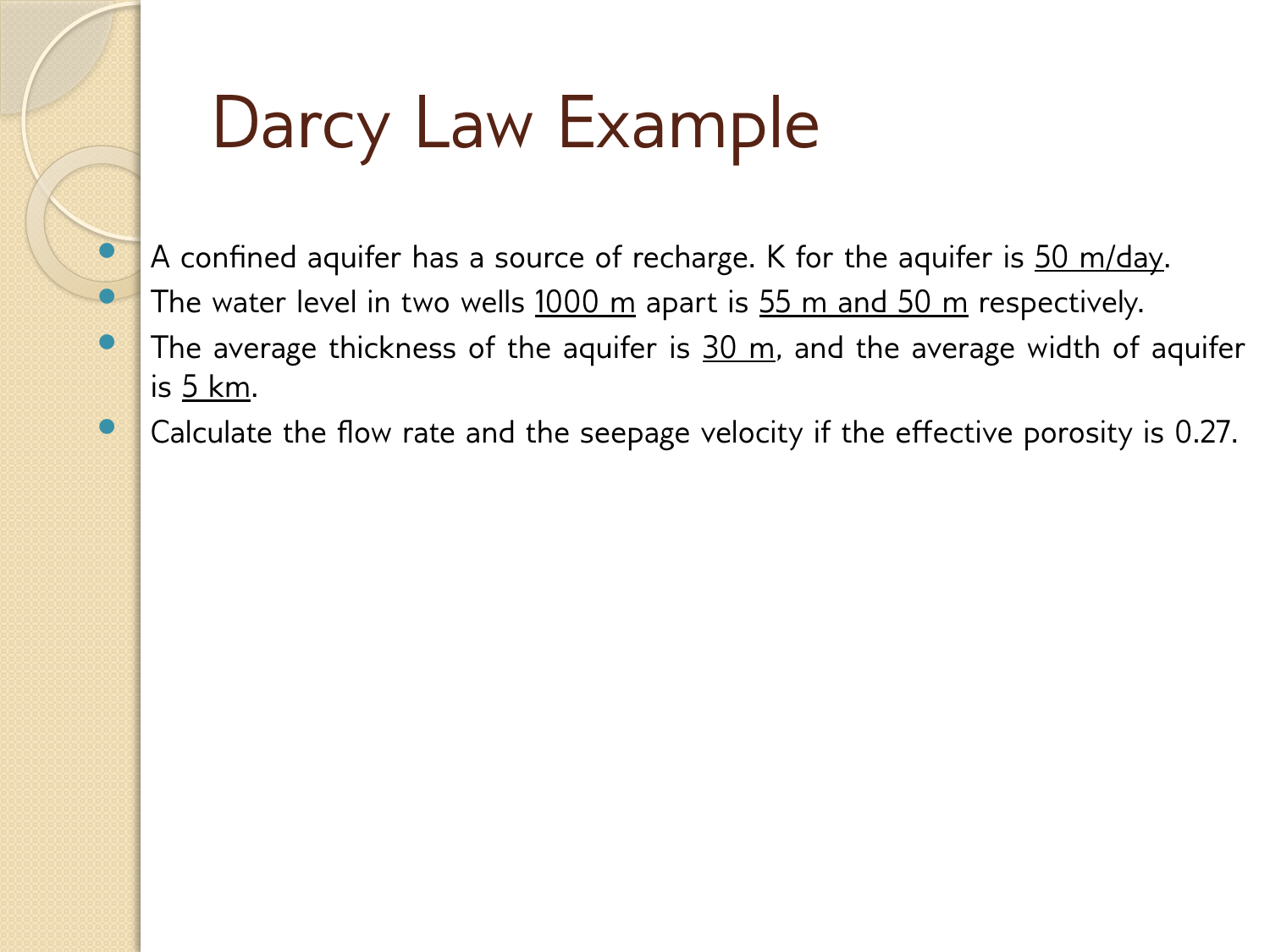

# Darcy Law Example
A confined aquifer has a source of recharge. K for the aquifer is 50 m/day.
The water level in two wells 1000 m apart is 55 m and 50 m respectively.
The average thickness of the aquifer is 30 m, and the average width of aquifer is 5 km.
Calculate the flow rate and the seepage velocity if the effective porosity is 0.27.